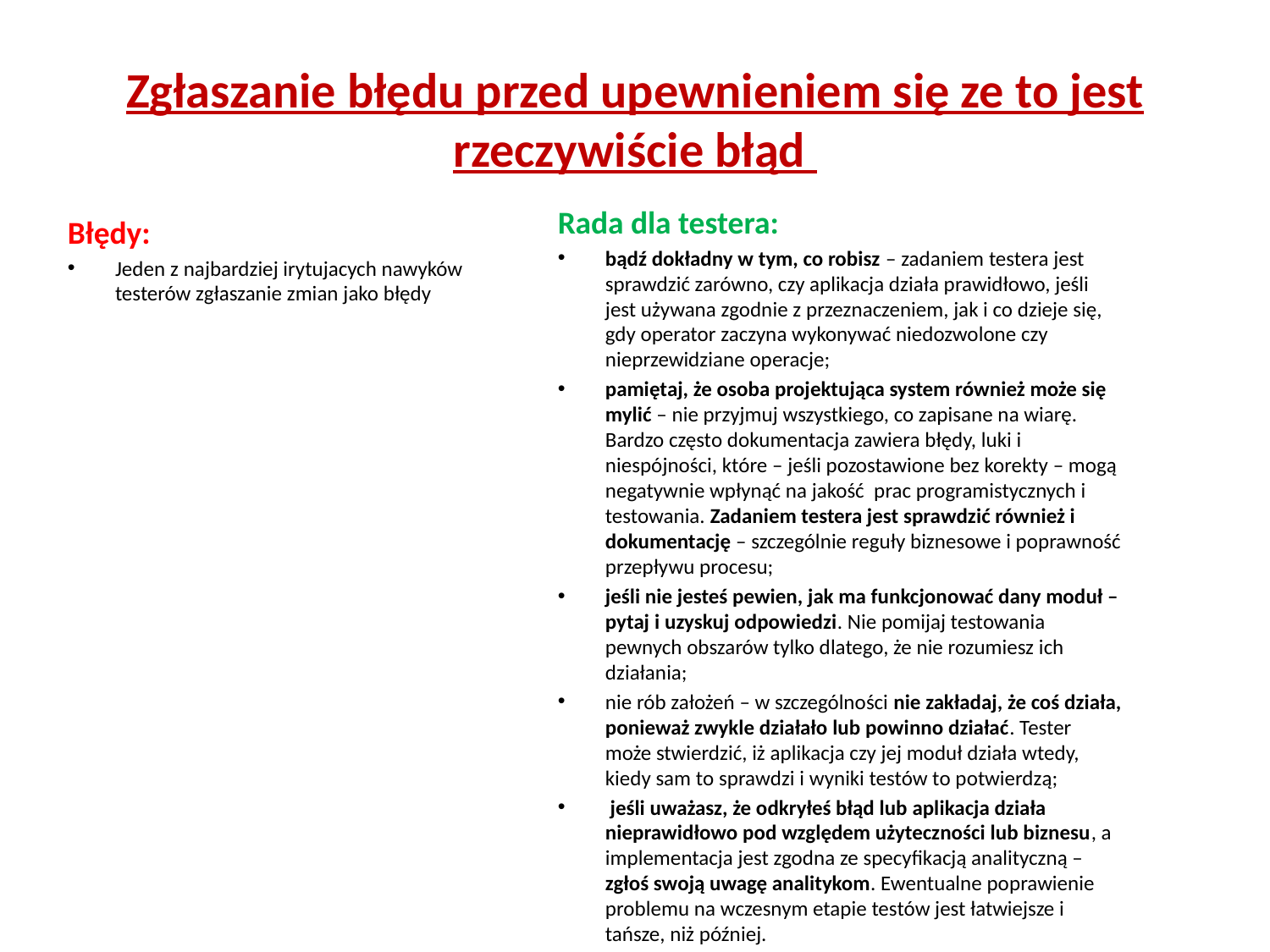

# Zgłaszanie błędu przed upewnieniem się ze to jest rzeczywiście błąd
Rada dla testera:
bądź dokładny w tym, co robisz – zadaniem testera jest sprawdzić zarówno, czy aplikacja działa prawidłowo, jeśli jest używana zgodnie z przeznaczeniem, jak i co dzieje się, gdy operator zaczyna wykonywać niedozwolone czy nieprzewidziane operacje;
pamiętaj, że osoba projektująca system również może się mylić – nie przyjmuj wszystkiego, co zapisane na wiarę. Bardzo często dokumentacja zawiera błędy, luki i niespójności, które – jeśli pozostawione bez korekty – mogą negatywnie wpłynąć na jakość  prac programistycznych i testowania. Zadaniem testera jest sprawdzić również i dokumentację – szczególnie reguły biznesowe i poprawność przepływu procesu;
jeśli nie jesteś pewien, jak ma funkcjonować dany moduł – pytaj i uzyskuj odpowiedzi. Nie pomijaj testowania pewnych obszarów tylko dlatego, że nie rozumiesz ich działania;
nie rób założeń – w szczególności nie zakładaj, że coś działa, ponieważ zwykle działało lub powinno działać. Tester może stwierdzić, iż aplikacja czy jej moduł działa wtedy, kiedy sam to sprawdzi i wyniki testów to potwierdzą;
 jeśli uważasz, że odkryłeś błąd lub aplikacja działa nieprawidłowo pod względem użyteczności lub biznesu, a implementacja jest zgodna ze specyfikacją analityczną – zgłoś swoją uwagę analitykom. Ewentualne poprawienie problemu na wczesnym etapie testów jest łatwiejsze i tańsze, niż później.
Błędy:
Jeden z najbardziej irytujacych nawyków  testerów zgłaszanie zmian jako błędy